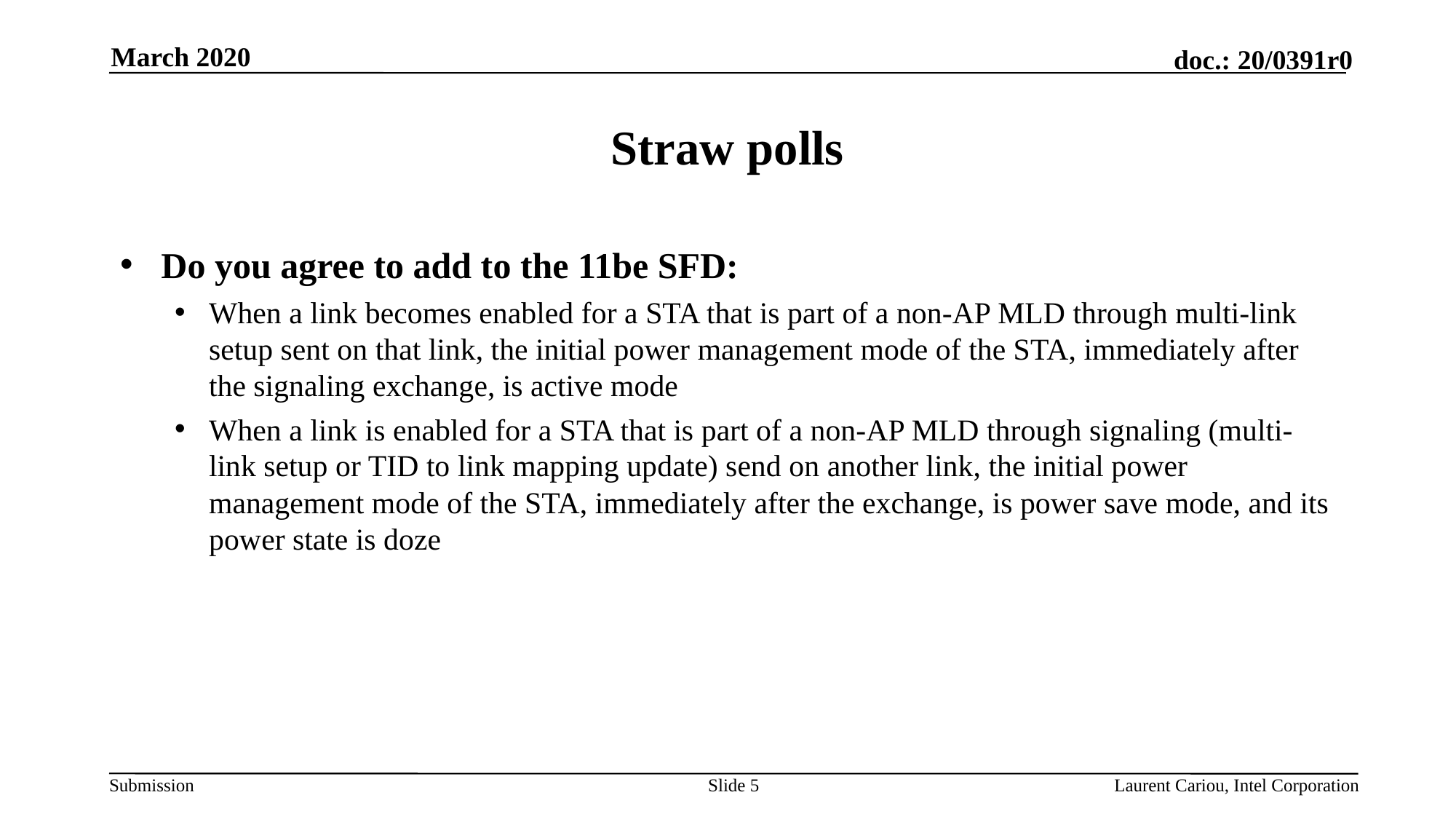

March 2020
# Straw polls
Do you agree to add to the 11be SFD:
When a link becomes enabled for a STA that is part of a non-AP MLD through multi-link setup sent on that link, the initial power management mode of the STA, immediately after the signaling exchange, is active mode
When a link is enabled for a STA that is part of a non-AP MLD through signaling (multi-link setup or TID to link mapping update) send on another link, the initial power management mode of the STA, immediately after the exchange, is power save mode, and its power state is doze
Slide 5
Laurent Cariou, Intel Corporation